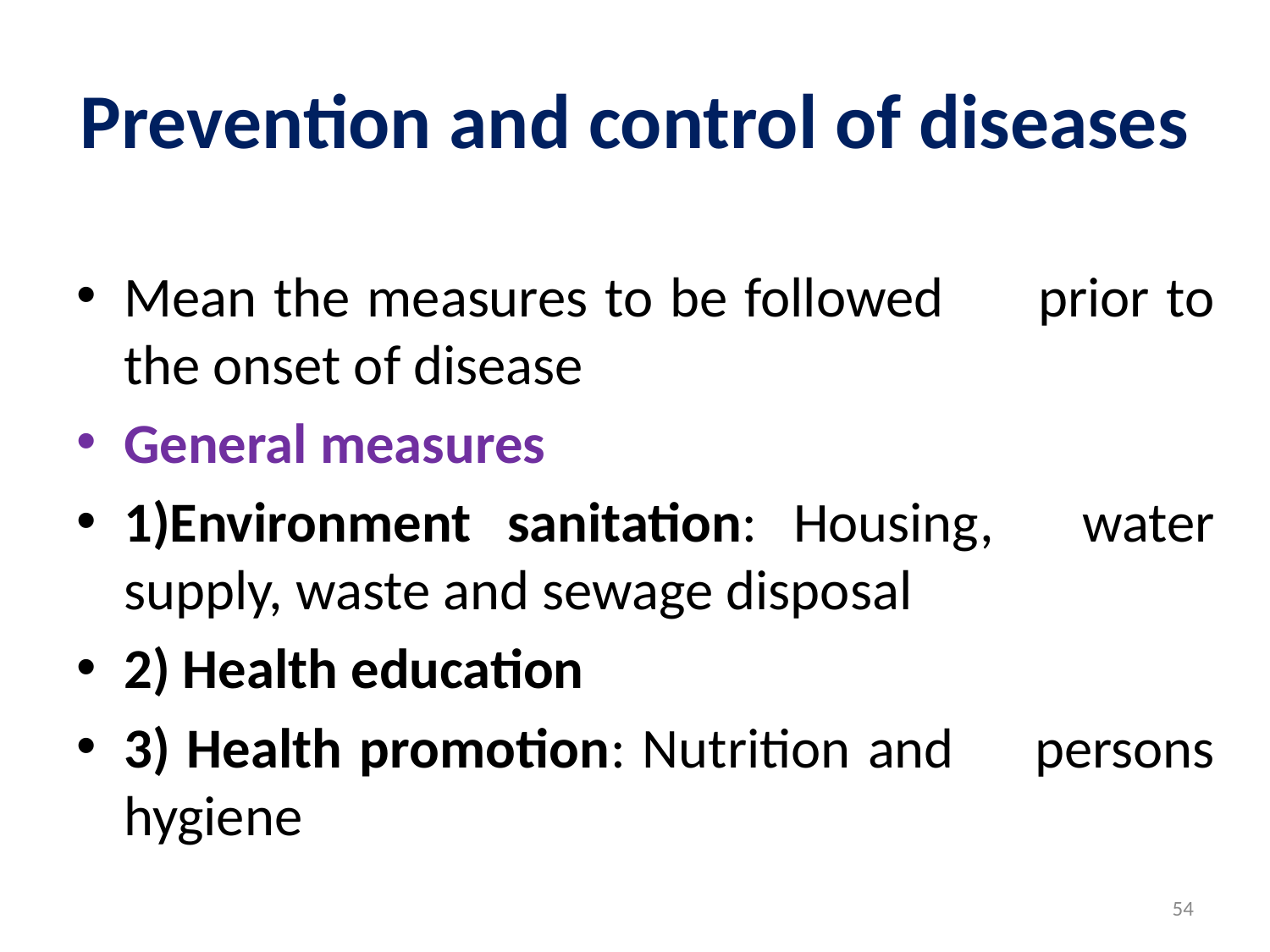

# Prevention and control of diseases
Mean the measures to be followed 	prior to the onset of disease
General measures
1)Environment sanitation: Housing, 	water supply, waste and sewage disposal
2) Health education
3) Health promotion: Nutrition and 	persons hygiene

54